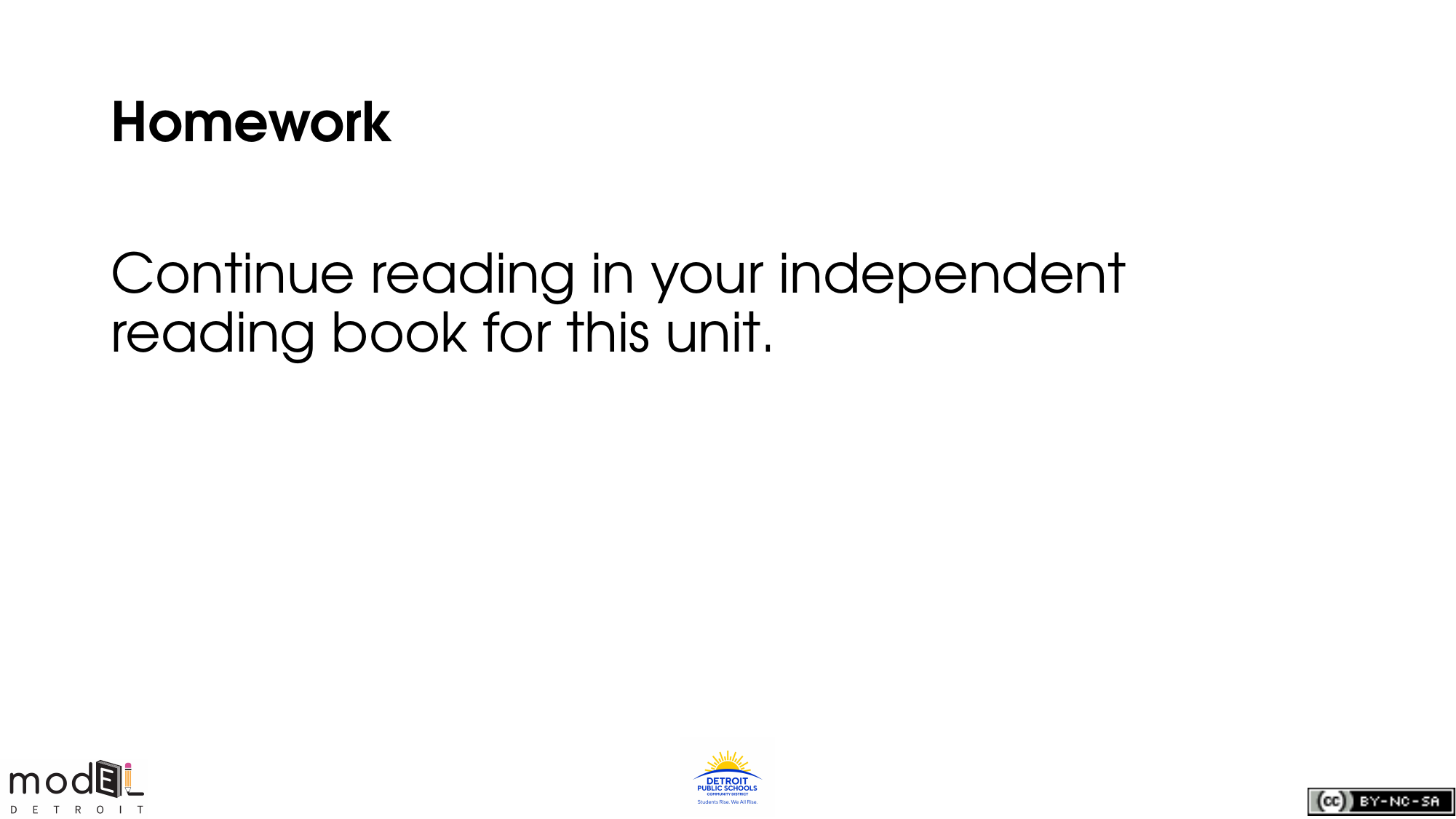

Homework

Continue reading in your independent reading book for this unit.